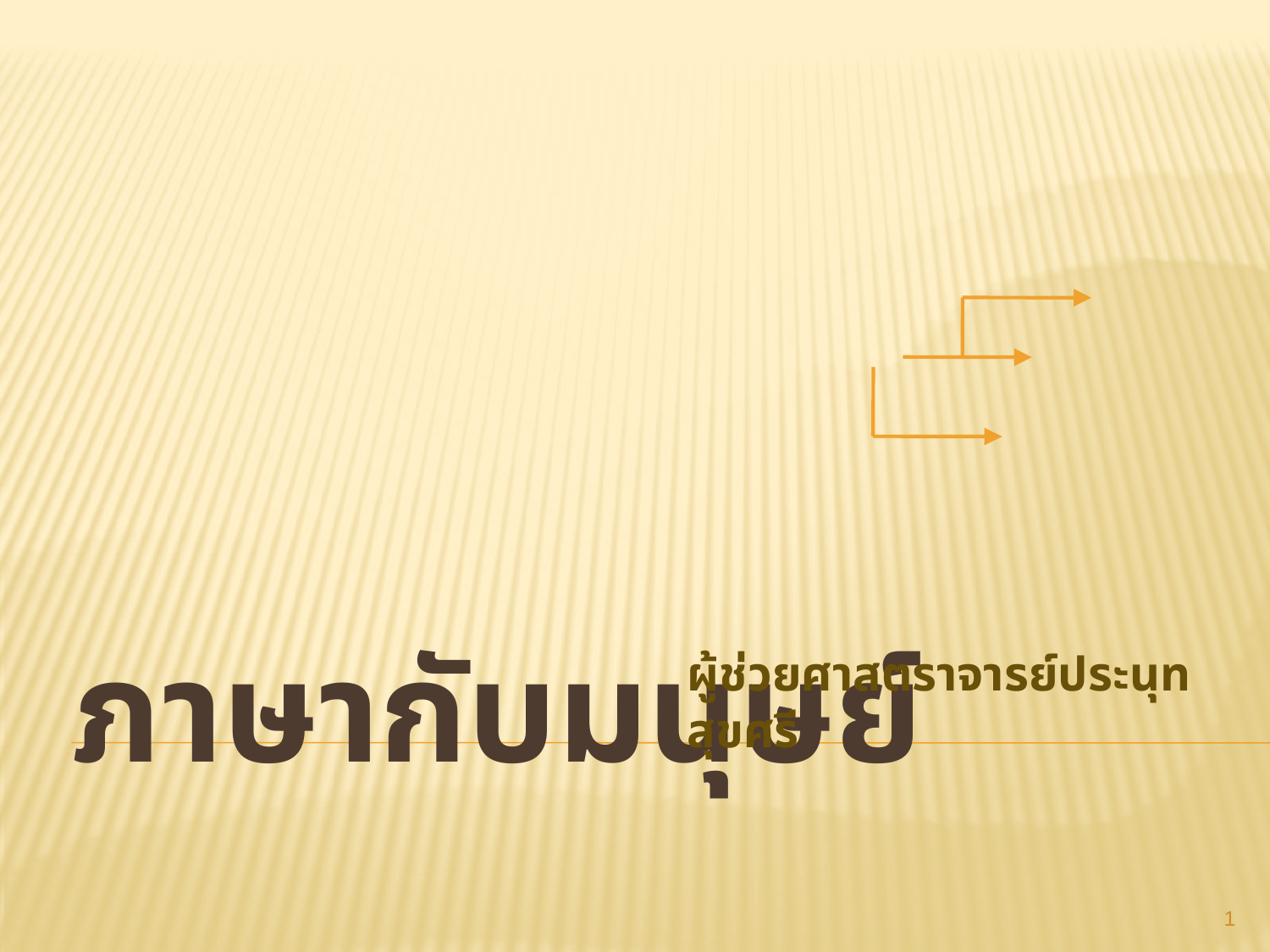

# ภาษากับมนุษย์
ผู้ช่วยศาสตราจารย์ประนุท  สุขศรี
1